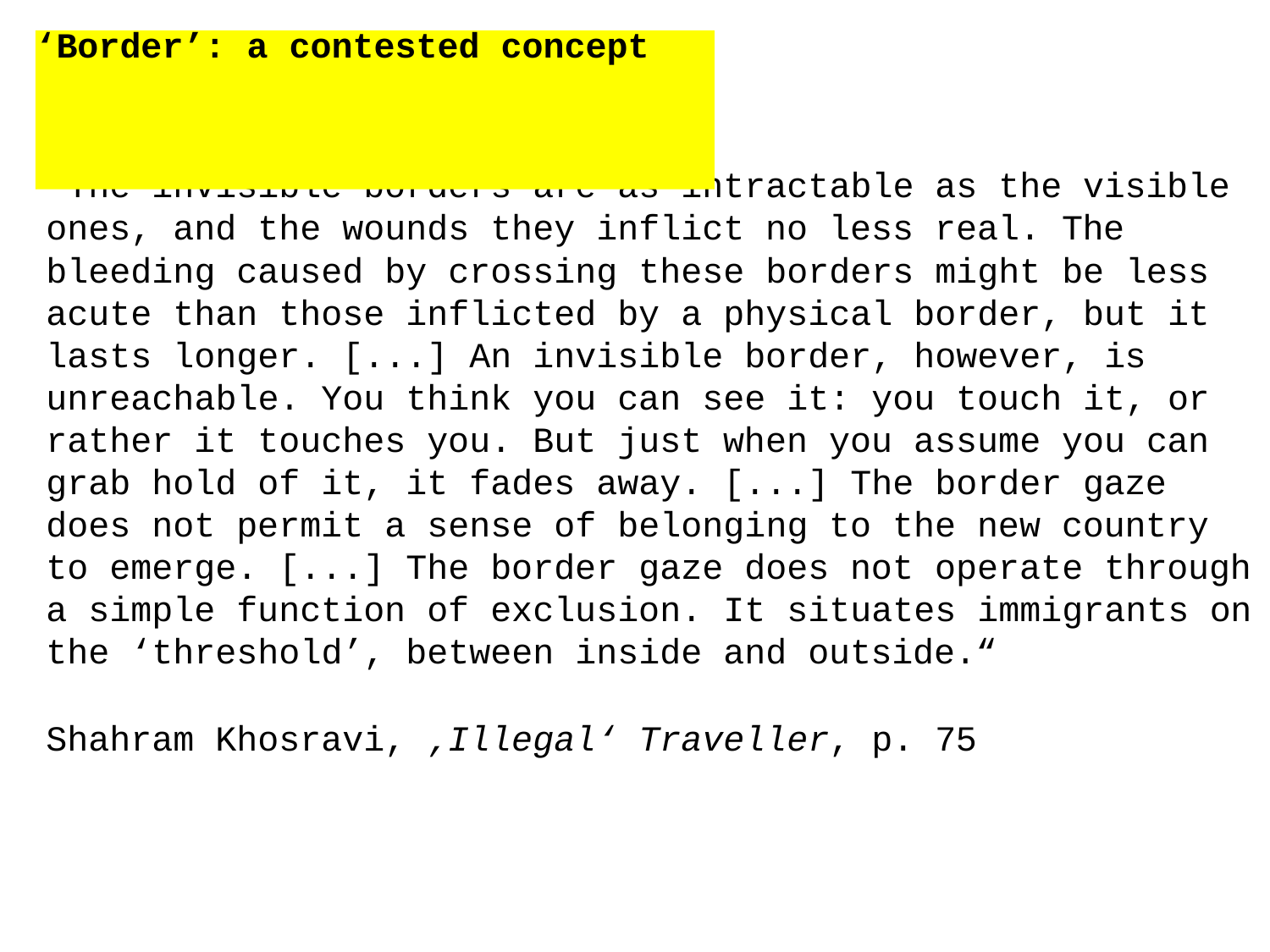

# ‘Border’: a contested concept
“The invisible borders are as intractable as the visible ones, and the wounds they inflict no less real. The bleeding caused by crossing these borders might be less acute than those inflicted by a physical border, but it lasts longer. [...] An invisible border, however, is unreachable. You think you can see it: you touch it, or rather it touches you. But just when you assume you can grab hold of it, it fades away. [...] The border gaze does not permit a sense of belonging to the new country to emerge. [...] The border gaze does not operate through a simple function of exclusion. It situates immigrants on the ‘threshold’, between inside and outside.“

Shahram Khosravi, ‚Illegal‘ Traveller, p. 75